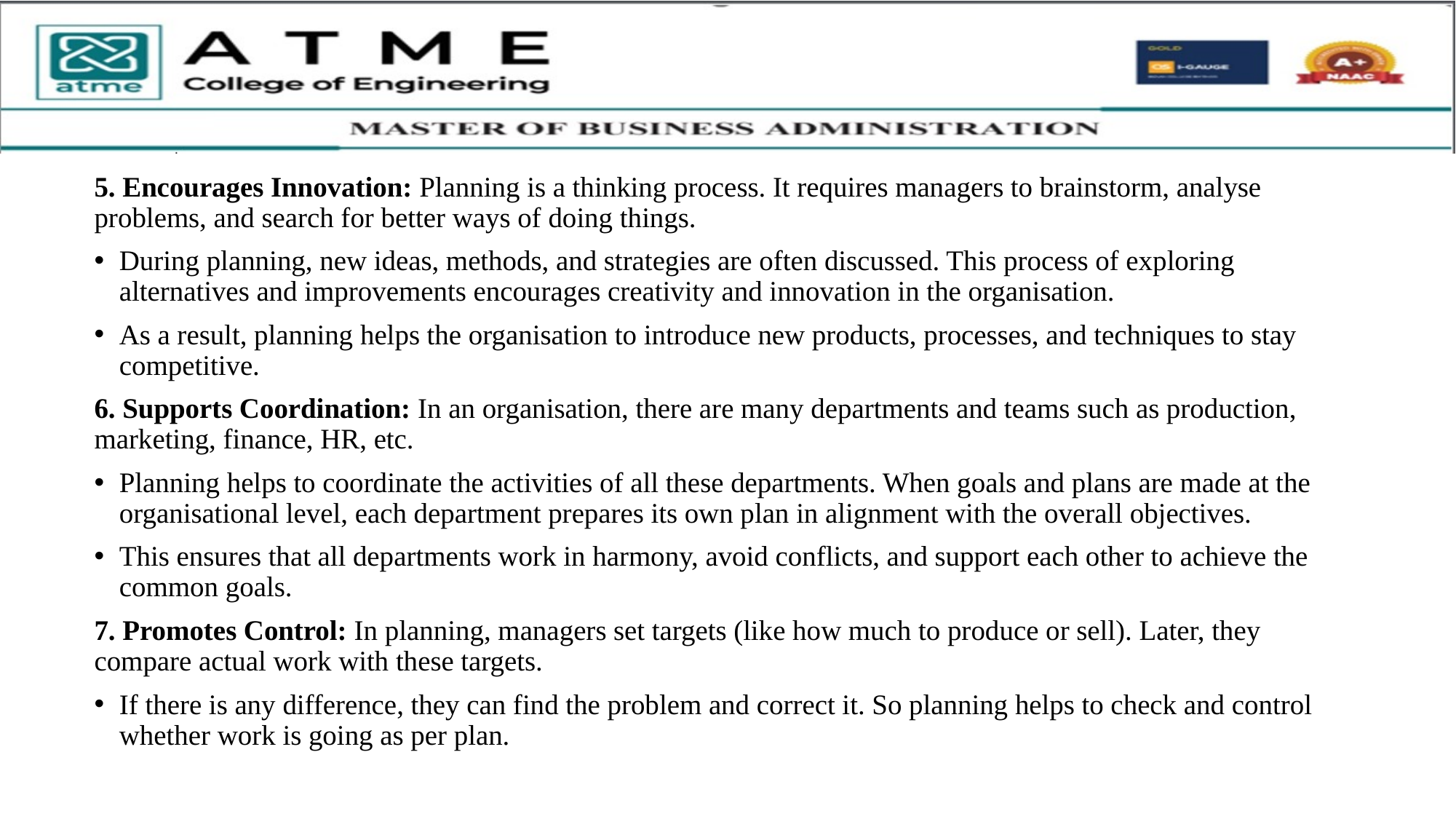

5. Encourages Innovation: Planning is a thinking process. It requires managers to brainstorm, analyse problems, and search for better ways of doing things.
During planning, new ideas, methods, and strategies are often discussed. This process of exploring alternatives and improvements encourages creativity and innovation in the organisation.
As a result, planning helps the organisation to introduce new products, processes, and techniques to stay competitive.
6. Supports Coordination: In an organisation, there are many departments and teams such as production, marketing, finance, HR, etc.
Planning helps to coordinate the activities of all these departments. When goals and plans are made at the organisational level, each department prepares its own plan in alignment with the overall objectives.
This ensures that all departments work in harmony, avoid conflicts, and support each other to achieve the common goals.
7. Promotes Control: In planning, managers set targets (like how much to produce or sell). Later, they compare actual work with these targets.
If there is any difference, they can find the problem and correct it. So planning helps to check and control whether work is going as per plan.